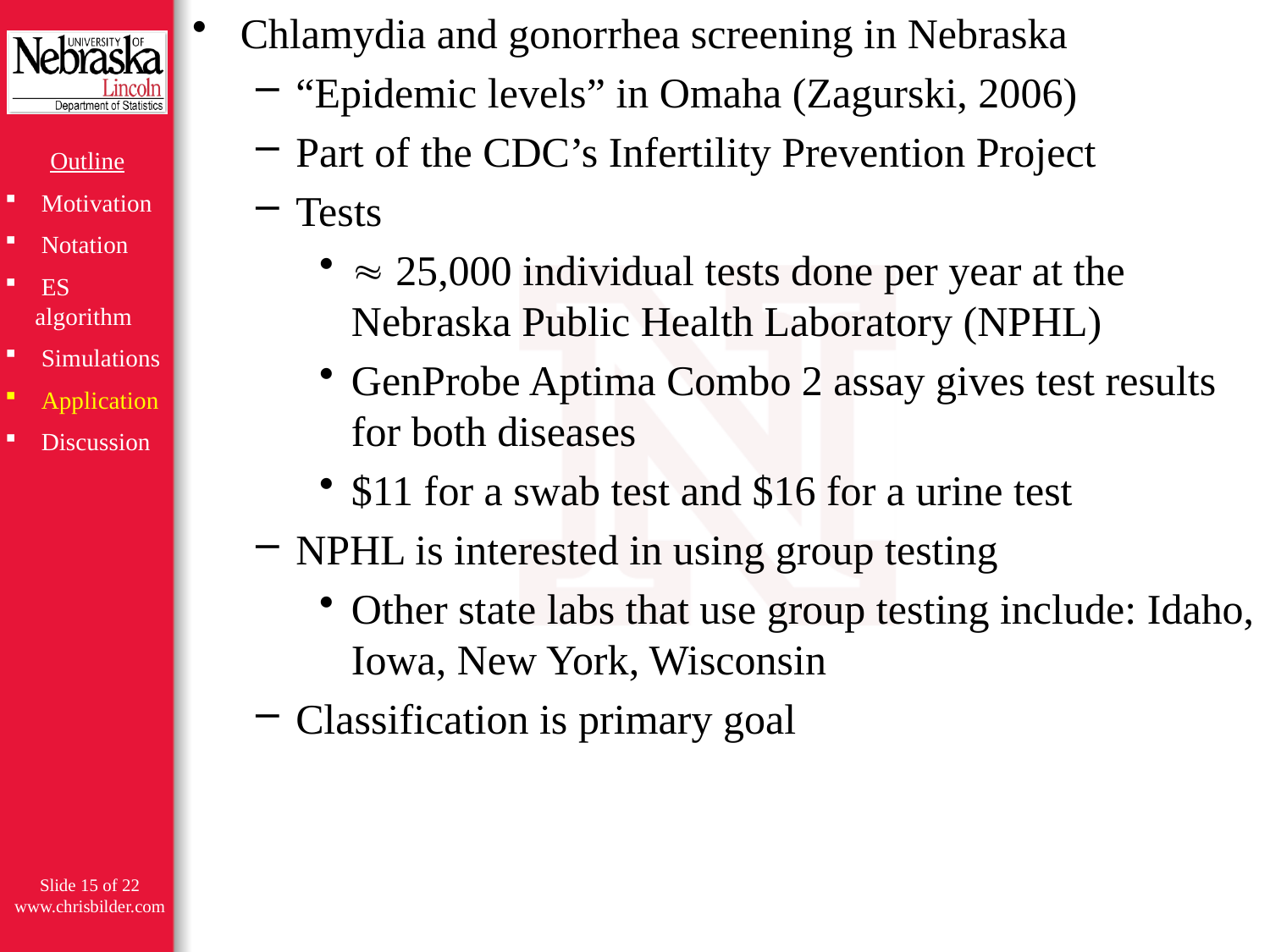

Chlamydia and gonorrhea screening in Nebraska
“Epidemic levels” in Omaha (Zagurski, 2006)
Part of the CDC’s Infertility Prevention Project
Tests
≈ 25,000 individual tests done per year at the Nebraska Public Health Laboratory (NPHL)
GenProbe Aptima Combo 2 assay gives test results for both diseases
$11 for a swab test and $16 for a urine test
NPHL is interested in using group testing
Other state labs that use group testing include: Idaho, Iowa, New York, Wisconsin
Classification is primary goal

Outline
 Motivation
 Notation
 ES algorithm
 Simulations
 Application
 Discussion